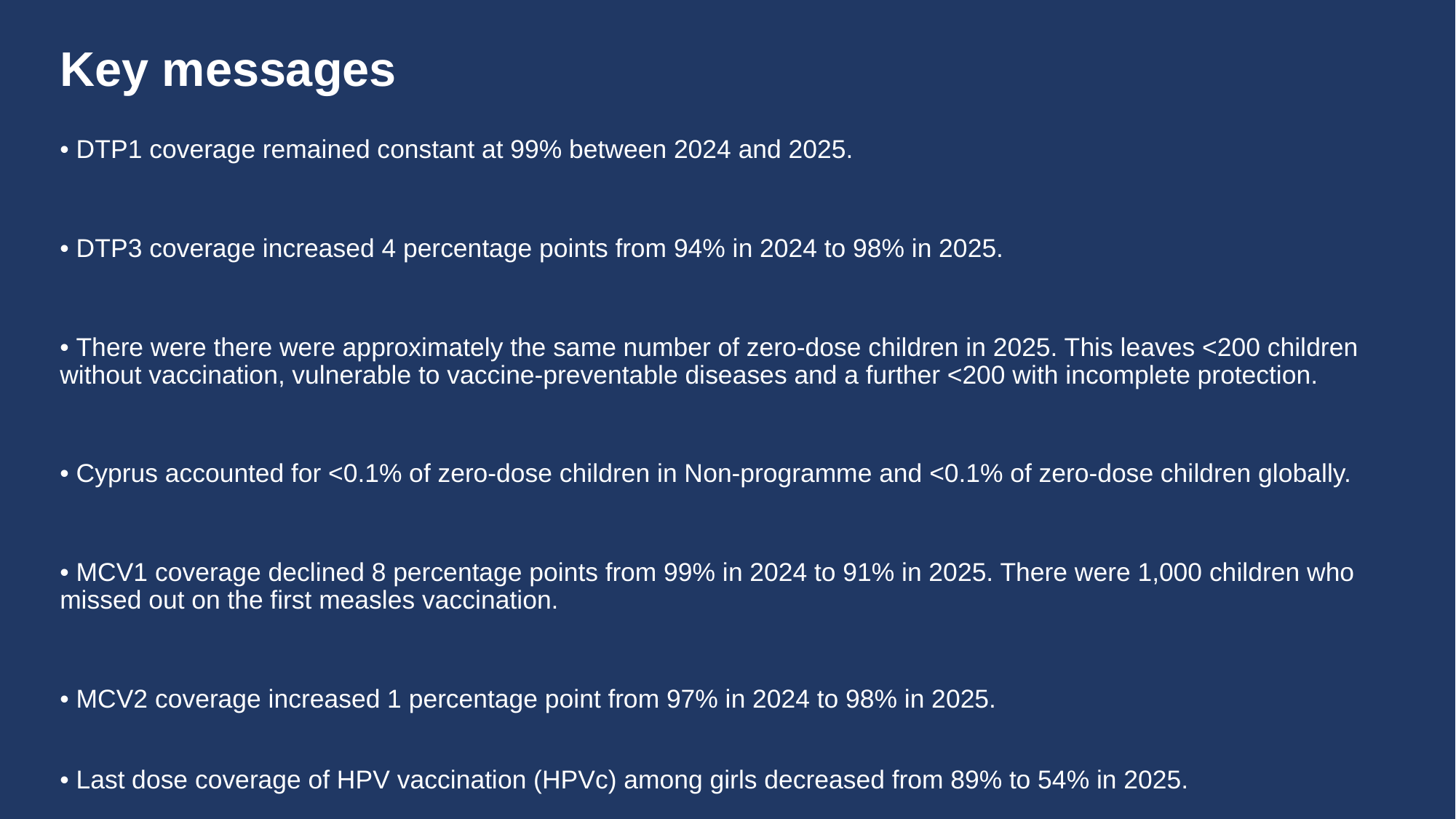

# Key messages
• DTP1 coverage remained constant at 99% between 2024 and 2025.

• DTP3 coverage increased 4 percentage points from 94% in 2024 to 98% in 2025.

• There were there were approximately the same number of zero-dose children in 2025. This leaves <200 children without vaccination, vulnerable to vaccine-preventable diseases and a further <200 with incomplete protection.

• Cyprus accounted for <0.1% of zero-dose children in Non-programme and <0.1% of zero-dose children globally.

• MCV1 coverage declined 8 percentage points from 99% in 2024 to 91% in 2025. There were 1,000 children who missed out on the first measles vaccination.

• MCV2 coverage increased 1 percentage point from 97% in 2024 to 98% in 2025.

• Last dose coverage of HPV vaccination (HPVc) among girls decreased from 89% to 54% in 2025.